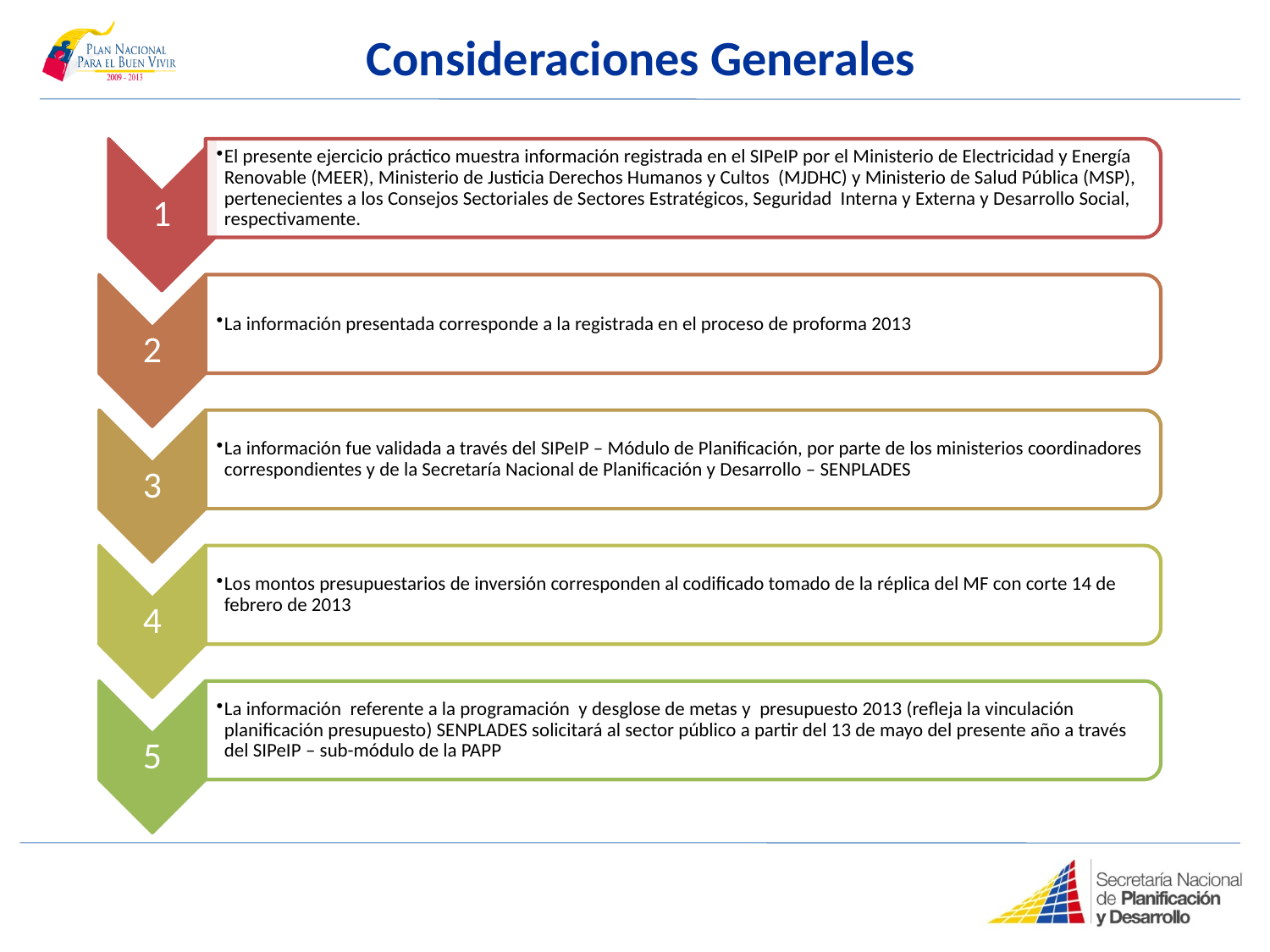

Consideraciones Generales
1
El presente ejercicio práctico muestra información registrada en el SIPeIP por el Ministerio de Electricidad y Energía Renovable (MEER), Ministerio de Justicia Derechos Humanos y Cultos  (MJDHC) y Ministerio de Salud Pública (MSP), pertenecientes a los Consejos Sectoriales de Sectores Estratégicos, Seguridad  Interna y Externa y Desarrollo Social, respectivamente.
2
La información presentada corresponde a la registrada en el proceso de proforma 2013
3
La información fue validada a través del SIPeIP – Módulo de Planificación, por parte de los ministerios coordinadores correspondientes y de la Secretaría Nacional de Planificación y Desarrollo – SENPLADES
4
Los montos presupuestarios de inversión corresponden al codificado tomado de la réplica del MF con corte 14 de febrero de 2013
5
La información  referente a la programación  y desglose de metas y  presupuesto 2013 (refleja la vinculación planificación presupuesto) SENPLADES solicitará al sector público a partir del 13 de mayo del presente año a través del SIPeIP – sub-módulo de la PAPP